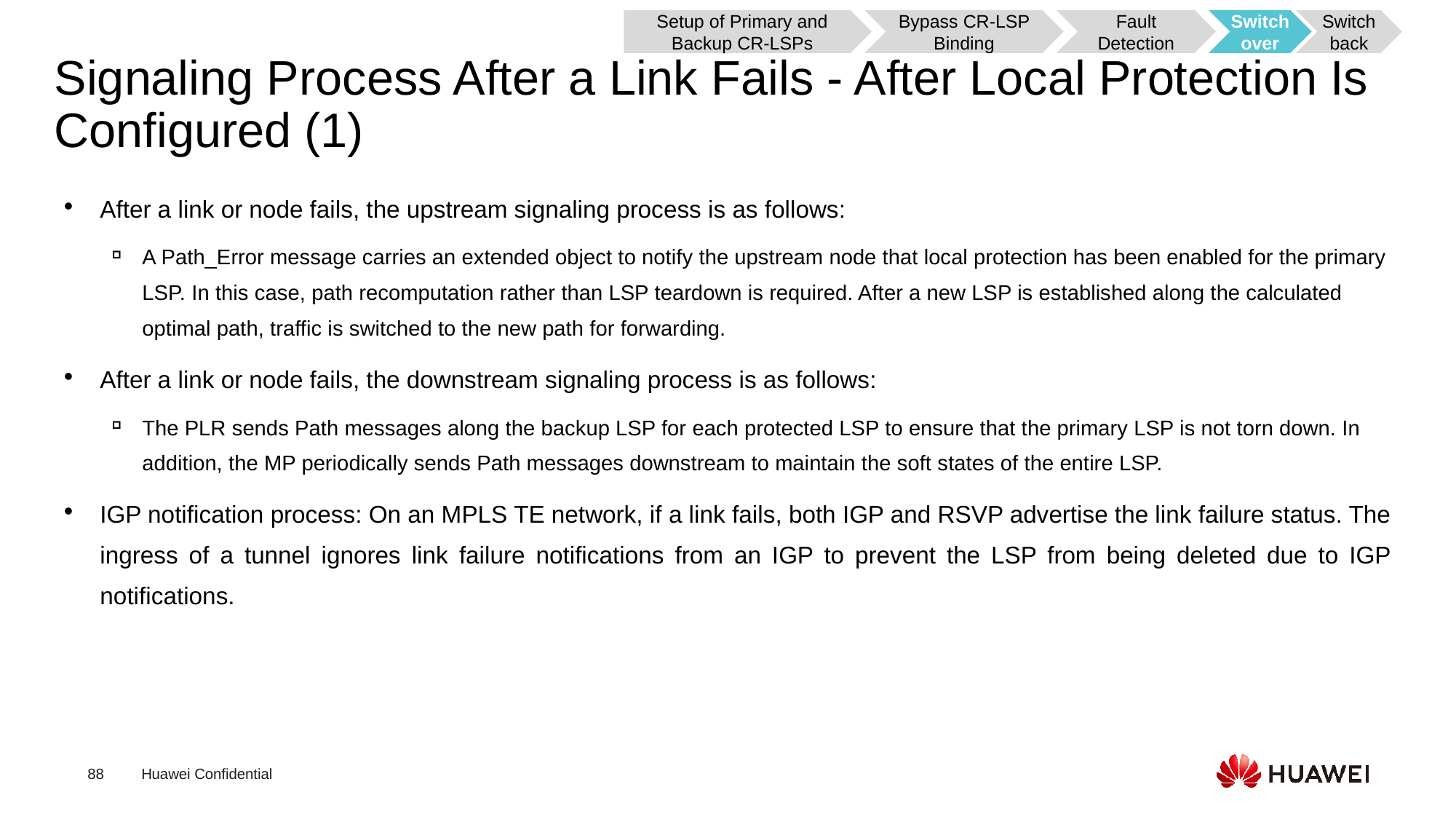

Setup of Primary and Backup CR-LSPs
Bypass CR-LSP Binding
Fault Detection
Switchover
Switchback
# Signaling Process After a Link Fails - After Local Protection Is Configured (1)
After a link or node fails, the upstream signaling process is as follows:
A Path_Error message carries an extended object to notify the upstream node that local protection has been enabled for the primary LSP. In this case, path recomputation rather than LSP teardown is required. After a new LSP is established along the calculated optimal path, traffic is switched to the new path for forwarding.
After a link or node fails, the downstream signaling process is as follows:
The PLR sends Path messages along the backup LSP for each protected LSP to ensure that the primary LSP is not torn down. In addition, the MP periodically sends Path messages downstream to maintain the soft states of the entire LSP.
IGP notification process: On an MPLS TE network, if a link fails, both IGP and RSVP advertise the link failure status. The ingress of a tunnel ignores link failure notifications from an IGP to prevent the LSP from being deleted due to IGP notifications.